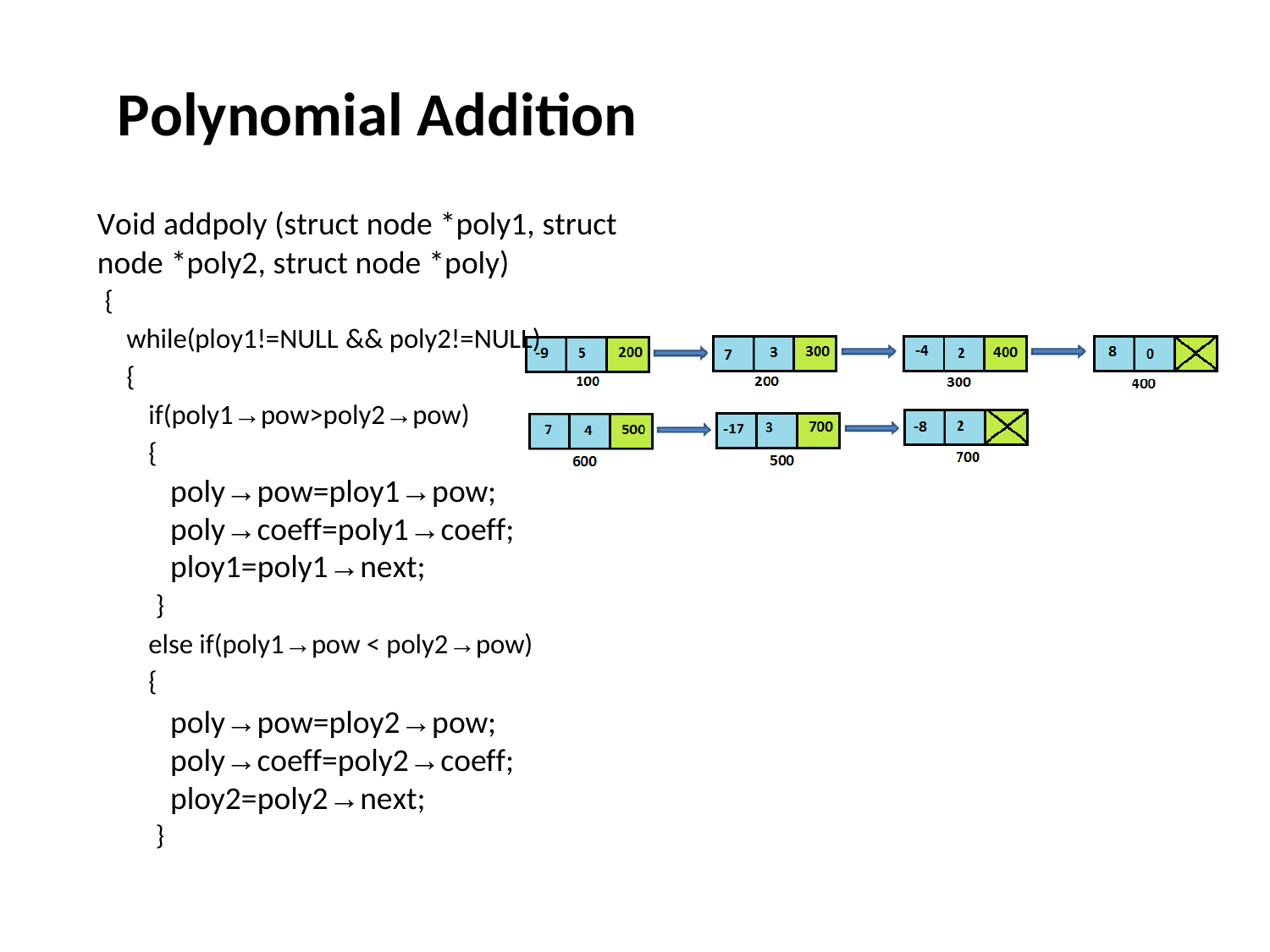

Polynomial Addition
Void addpoly (struct node *poly1, struct node *poly2, struct node *poly)
{
while(ploy1!=NULL && poly2!=NULL)
{
if(poly1→pow>poly2→pow)
{
poly→pow=ploy1→pow; poly→coeff=poly1→coeff; ploy1=poly1→next;
}
else if(poly1→pow < poly2→pow)
{
poly→pow=ploy2→pow; poly→coeff=poly2→coeff; ploy2=poly2→next;
}